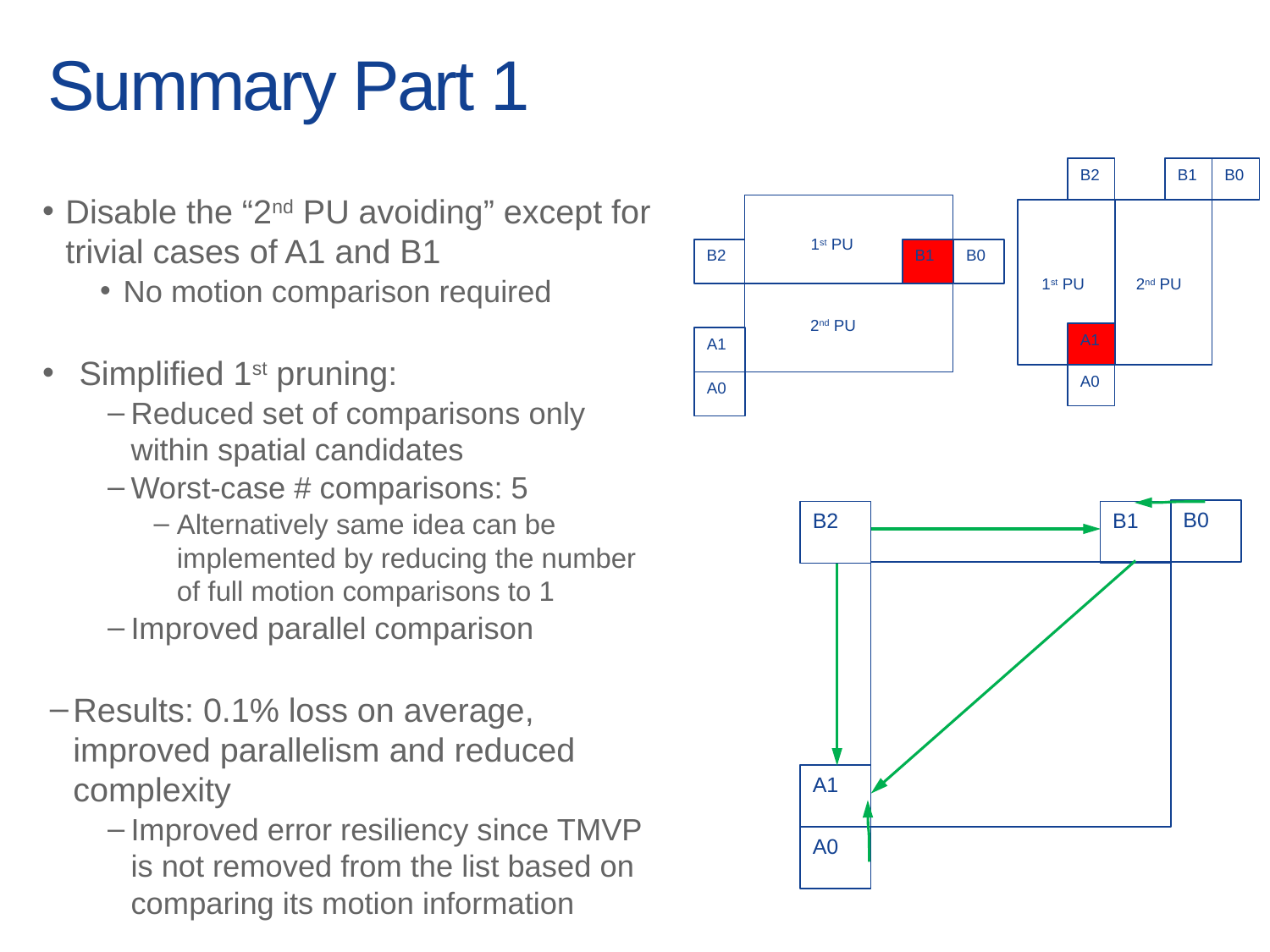

# Summary Part 1
B2
B1
B0

1st PU
2nd PU
A1
A0

Disable the “2nd PU avoiding” except for trivial cases of A1 and B1
No motion comparison required

Simplified 1st pruning:
Reduced set of comparisons only within spatial candidates
Worst-case # comparisons: 5
Alternatively same idea can be implemented by reducing the number of full motion comparisons to 1
Improved parallel comparison

Results: 0.1% loss on average, improved parallelism and reduced complexity
Improved error resiliency since TMVP is not removed from the list based on comparing its motion information

1st PU
B2
B1
B0
2nd PU
A1
A0

B0
B2
B1

A1
A0